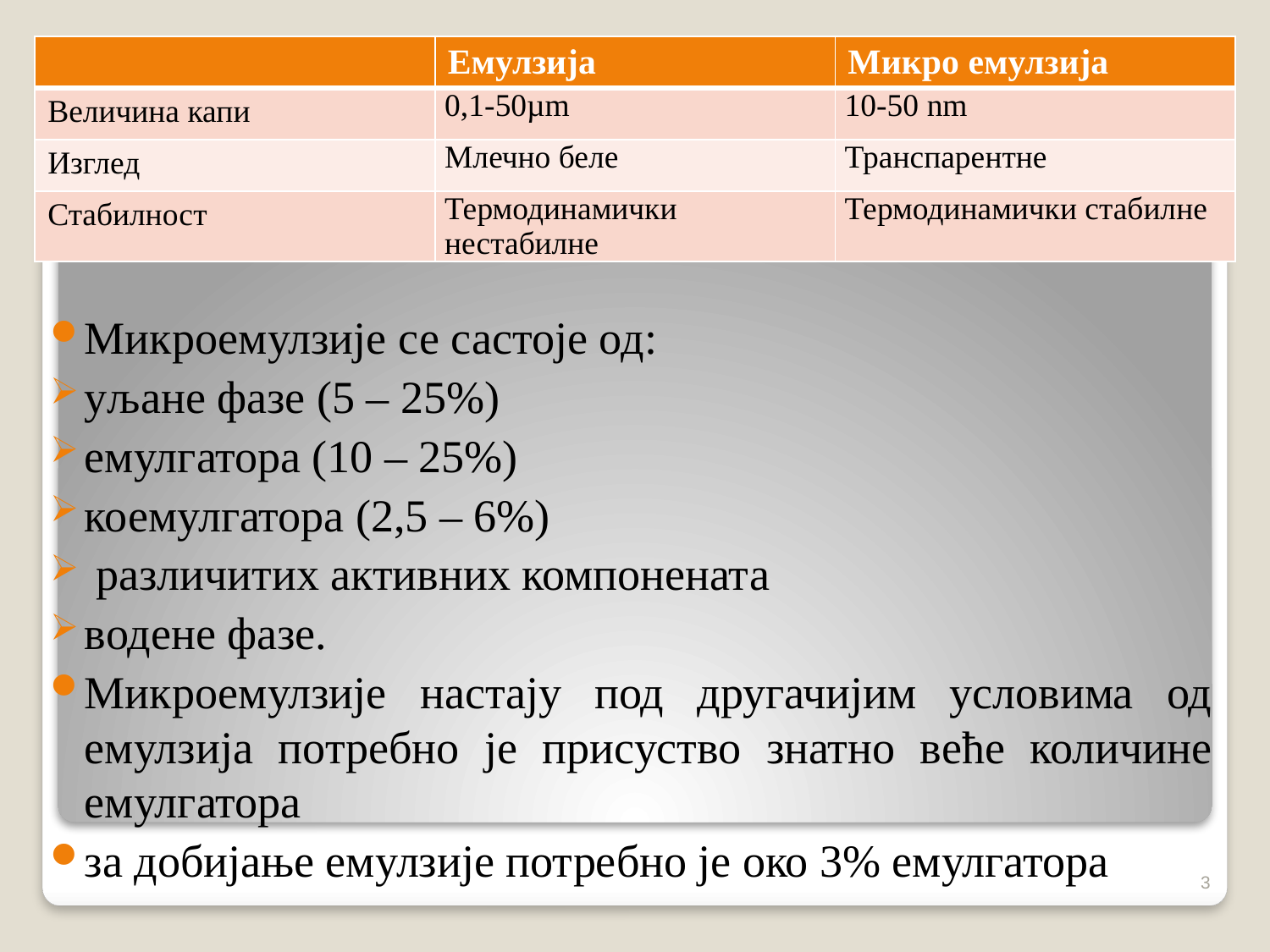

|  | Емулзија | Микро емулзија |
| --- | --- | --- |
| Величина капи | 0,1-50µm | 10-50 nm |
| Изглед | Млечно беле | Транспарентне |
| Стабилност | Термодинамички нестабилне | Термодинамички стабилне |
Микроемулзије се састоје од:
уљане фазе (5 – 25%)
емулгатора (10 – 25%)
коемулгатора (2,5 – 6%)
 различитих активних компонената
водене фазе.
Микроемулзије настају под другачијим условима од емулзија потребно је присуство знатно веће количине емулгатора
за добијање емулзије потребно је око 3% емулгатора

3